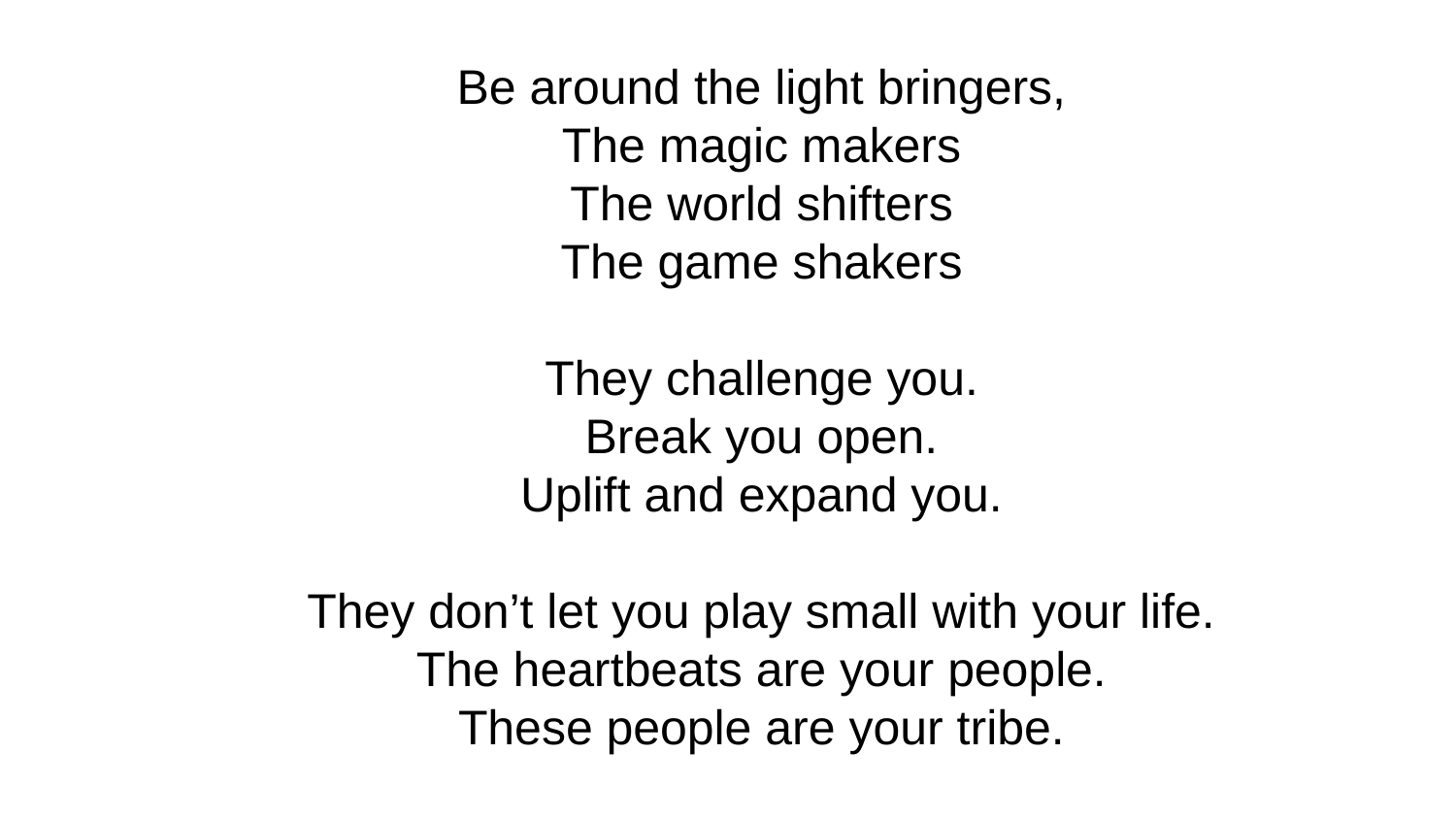

Be around the light bringers,
The magic makers
The world shifters
The game shakers

They challenge you.
Break you open.
Uplift and expand you.

They don’t let you play small with your life.
The heartbeats are your people.
These people are your tribe.